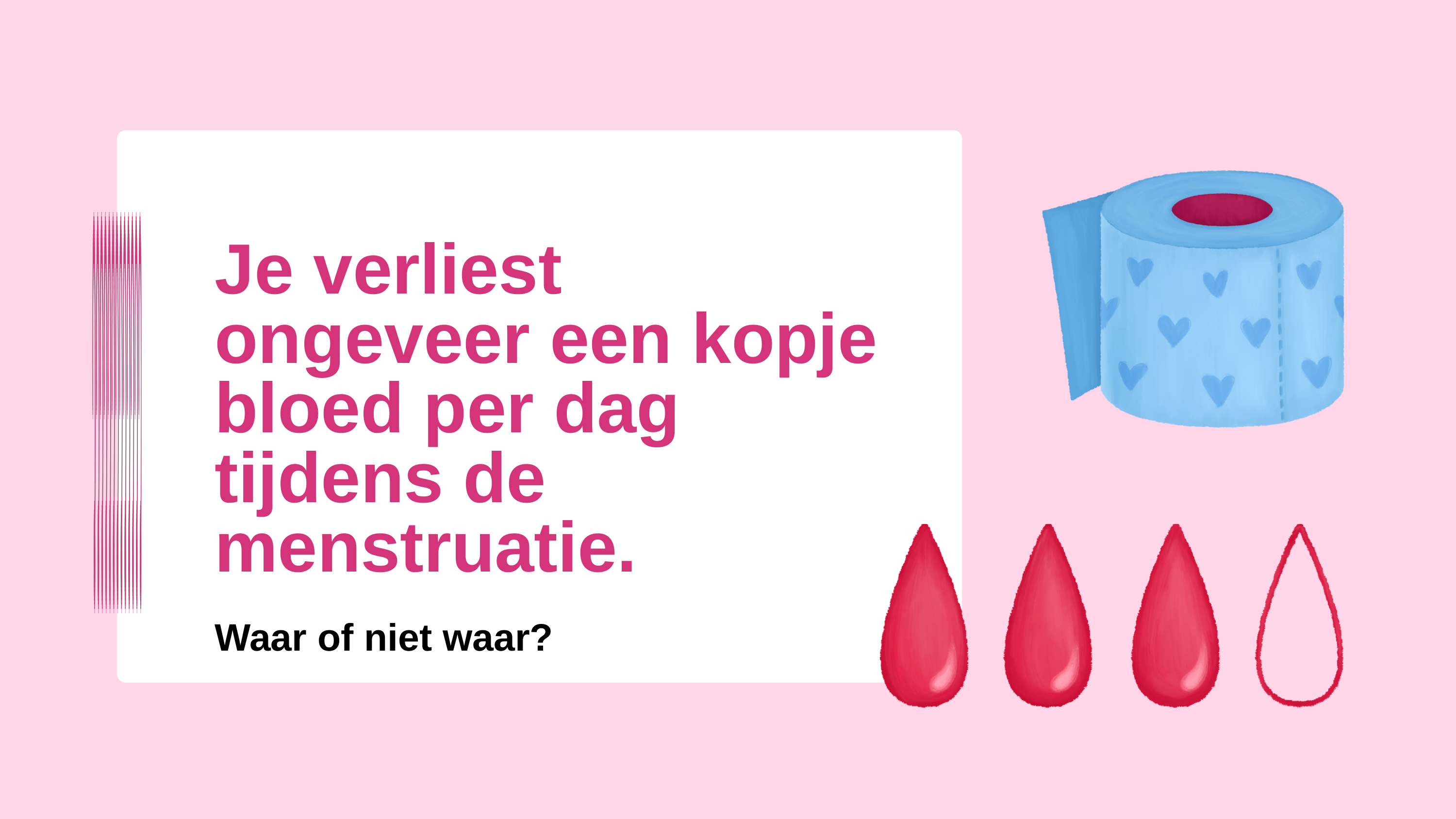

Je verliest ongeveer een kopje bloed per dag tijdens de menstruatie.

Waar of niet waar?